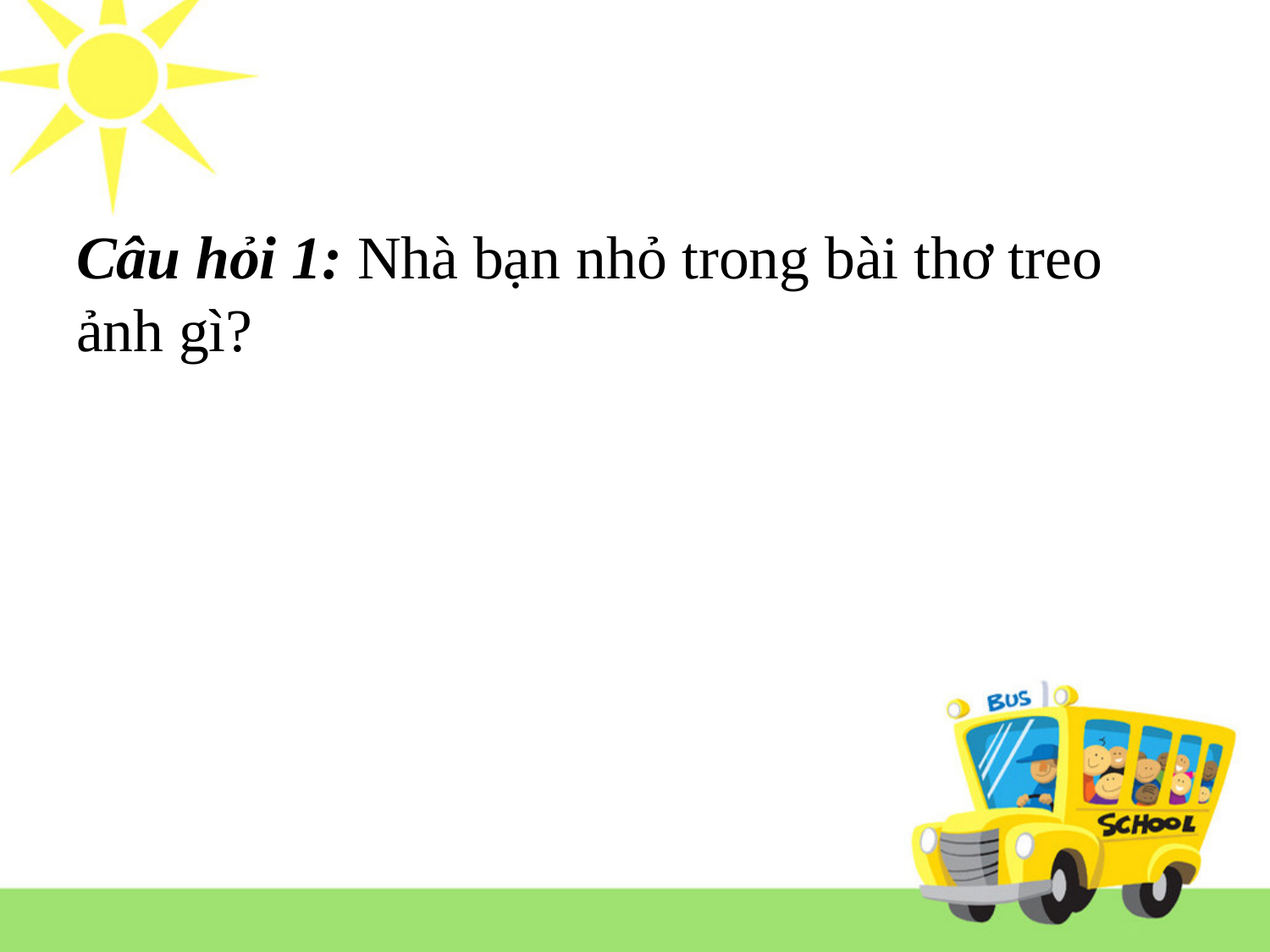

# Câu hỏi 1: Nhà bạn nhỏ trong bài thơ treo ảnh gì?